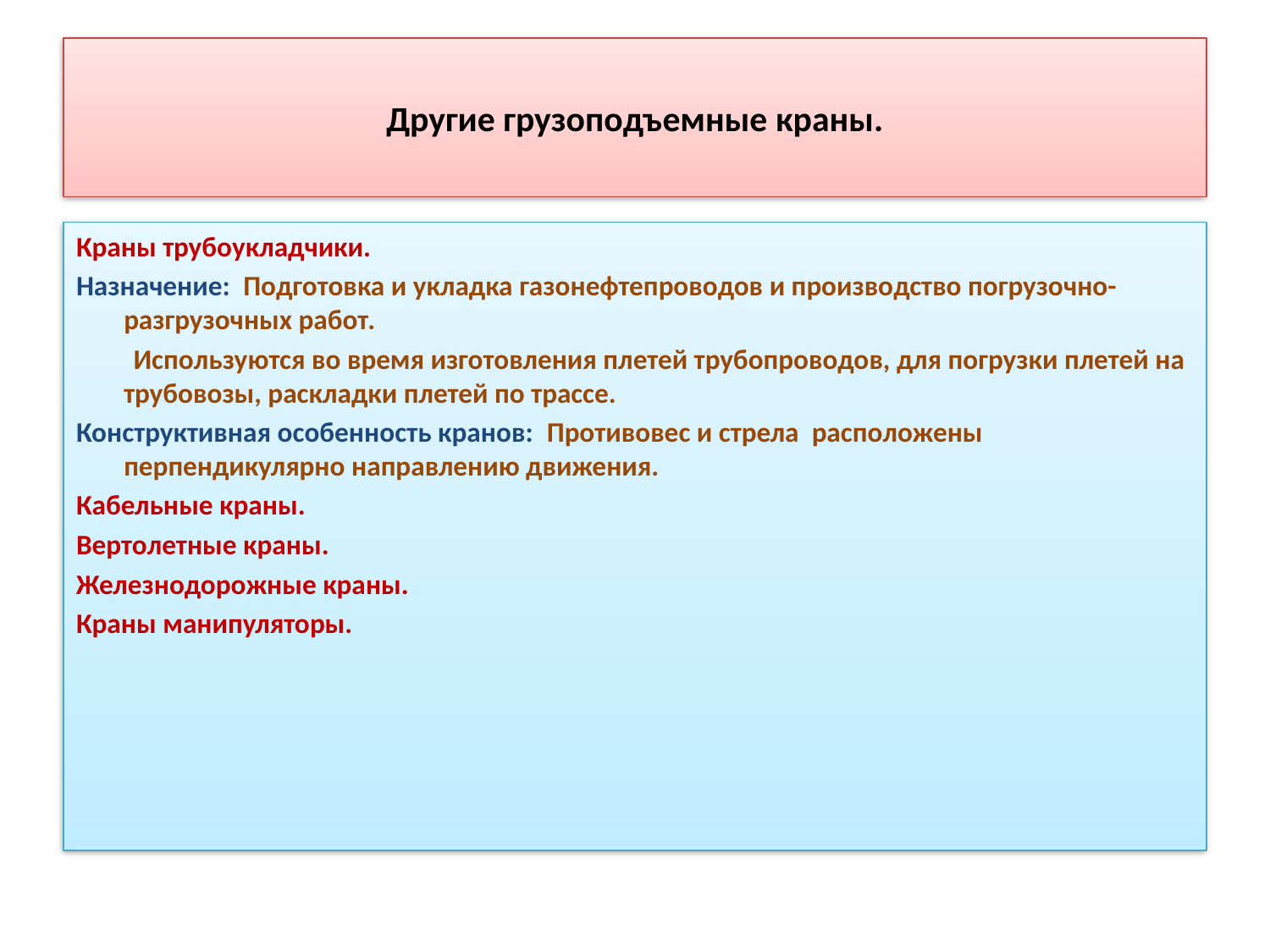

# Другие грузоподъемные краны.
Краны трубоукладчики.
Назначение:  Подготовка и укладка газонефтепроводов и производство погрузочно-разгрузочных работ.
         Используются во время изготовления плетей трубопроводов, для погрузки плетей на трубовозы, раскладки плетей по трассе.
Конструктивная особенность кранов:  Противовес и стрела  расположены перпендикулярно направлению движения.
Кабельные краны.
Вертолетные краны.
Железнодорожные краны.
Краны манипуляторы.